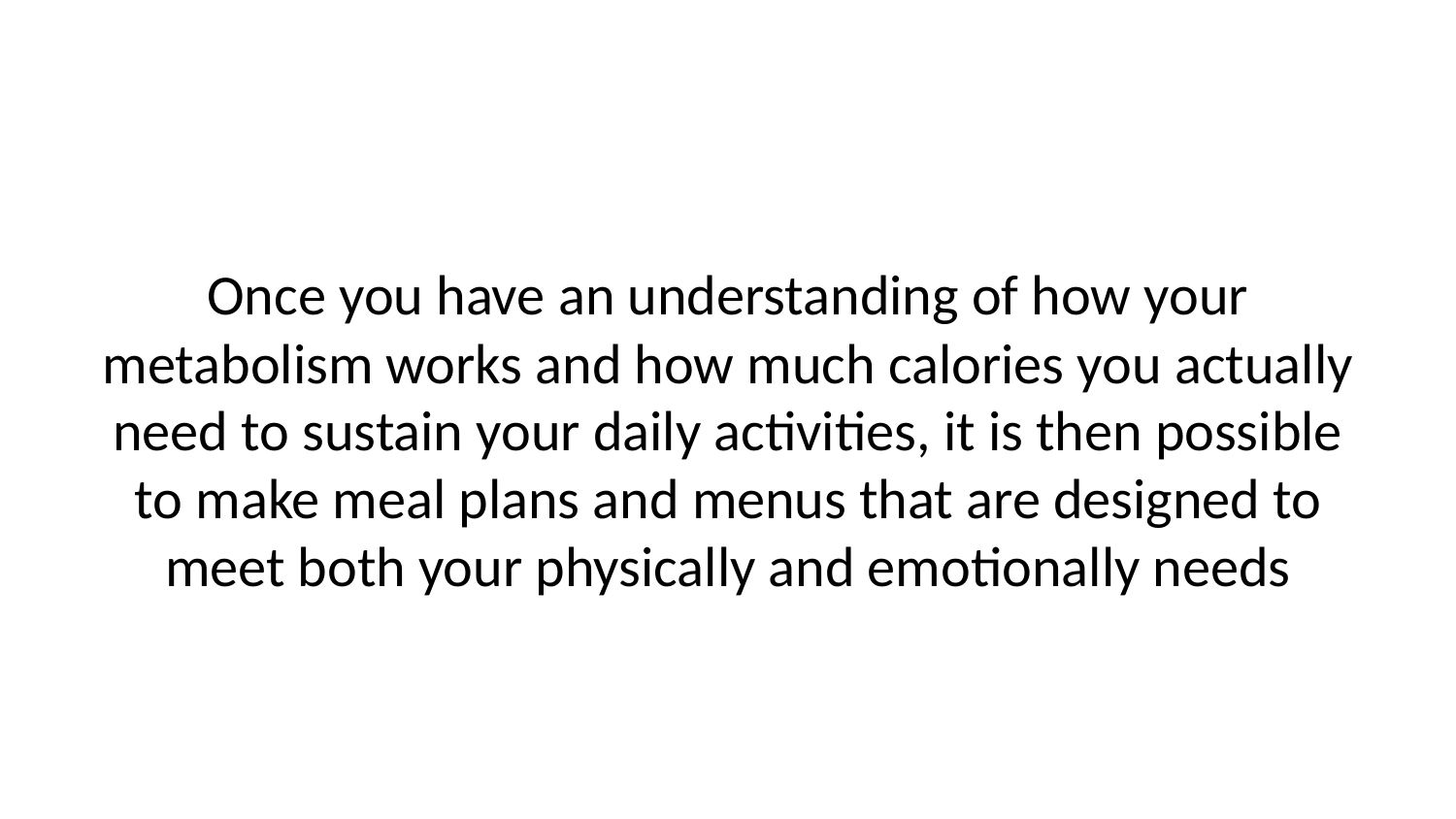

Once you have an understanding of how your metabolism works and how much calories you actually need to sustain your daily activities, it is then possible to make meal plans and menus that are designed to meet both your physically and emotionally needs